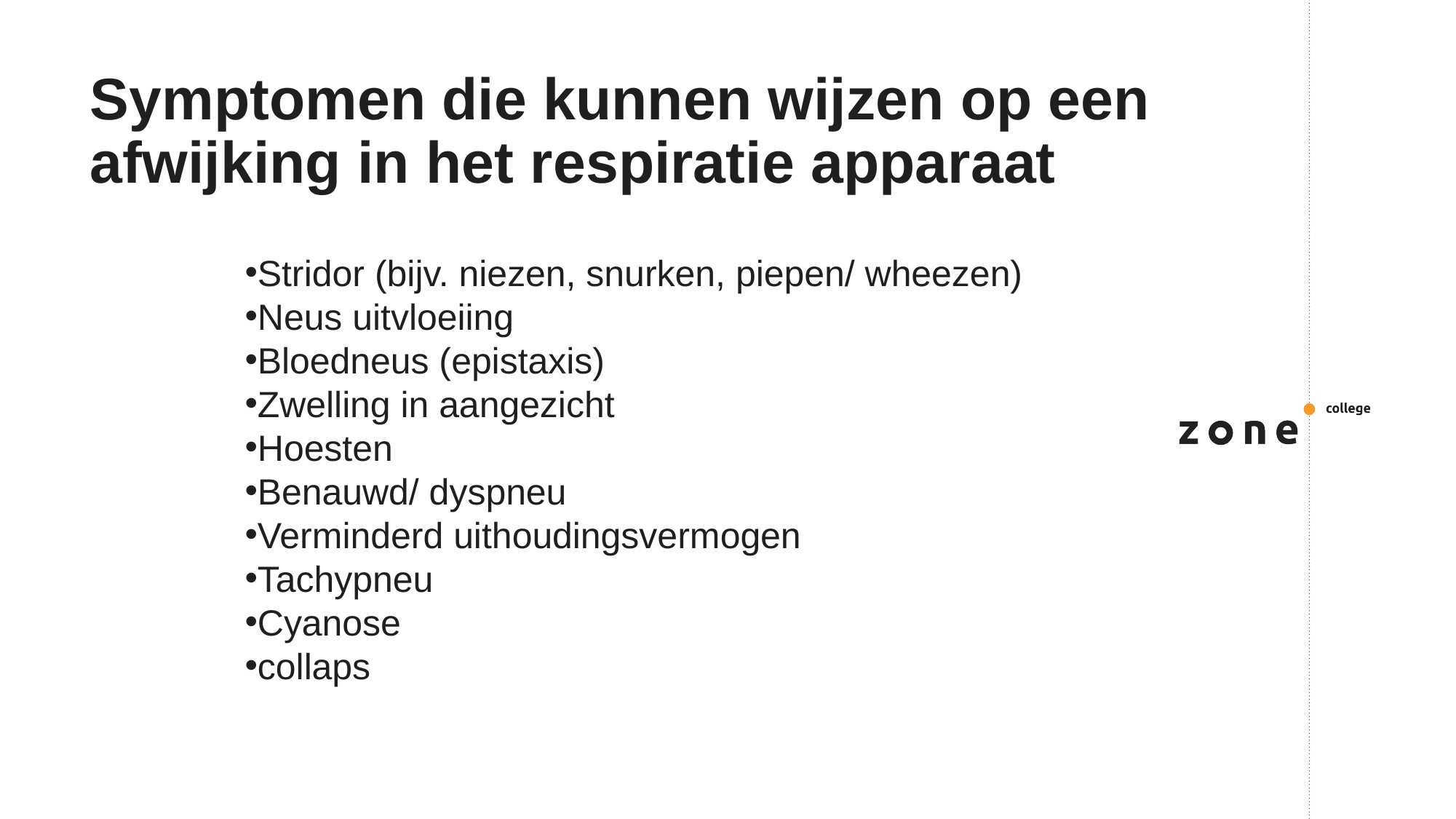

# Symptomen die kunnen wijzen op een afwijking in het respiratie apparaat

Stridor (bijv. niezen, snurken, piepen/ wheezen)
Neus uitvloeiing
Bloedneus (epistaxis)
Zwelling in aangezicht
Hoesten
Benauwd/ dyspneu
Verminderd uithoudingsvermogen
Tachypneu
Cyanose
collaps